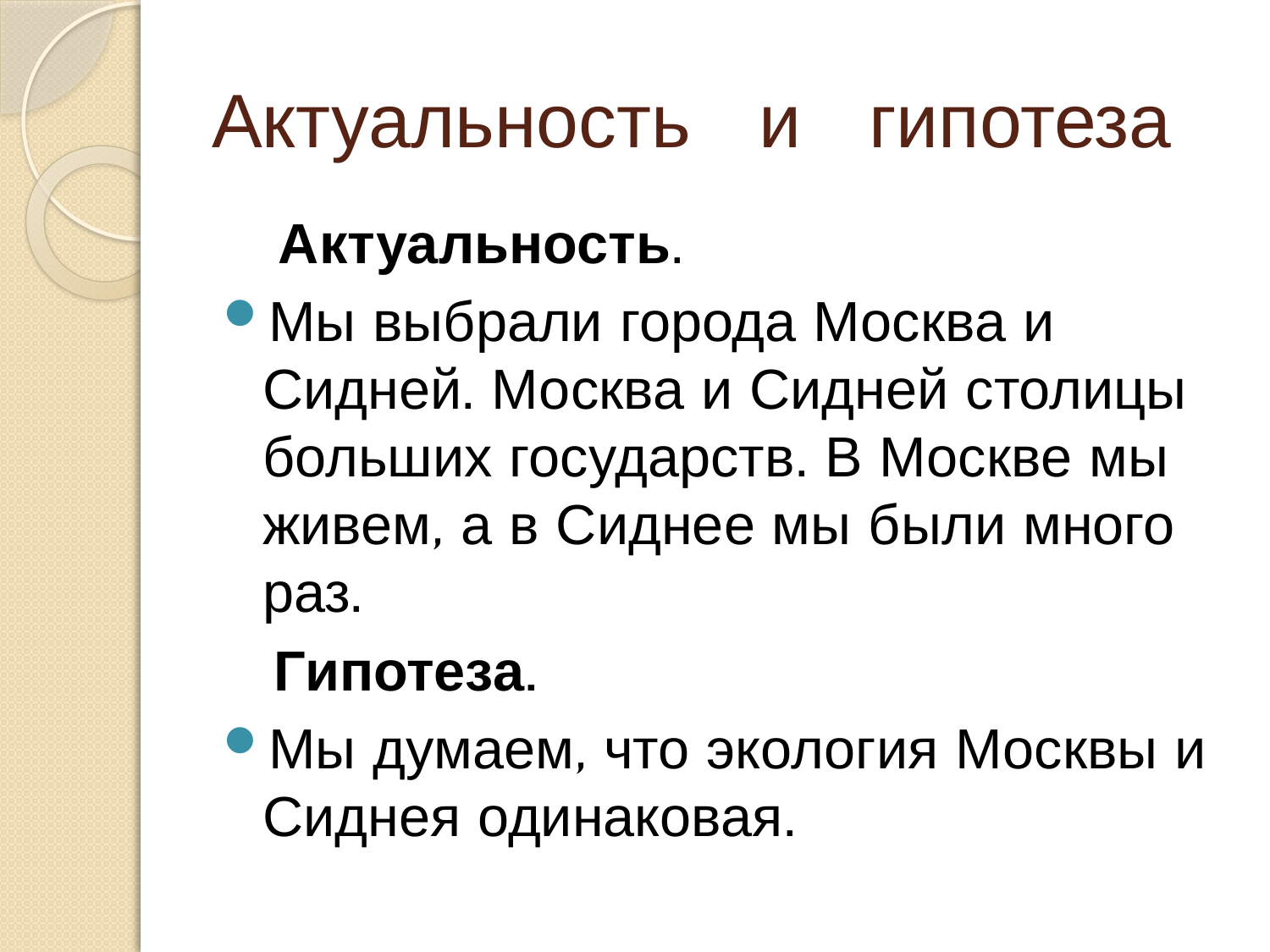

# Актуальность   и   гипотеза
   Актуальность.
Мы выбрали города Москва и Сидней. Москва и Сидней столицы больших государств. В Москве мы живем, а в Сиднее мы были много раз.
   Гипотеза.
Мы думаем, что экология Москвы и Сиднея одинаковая.